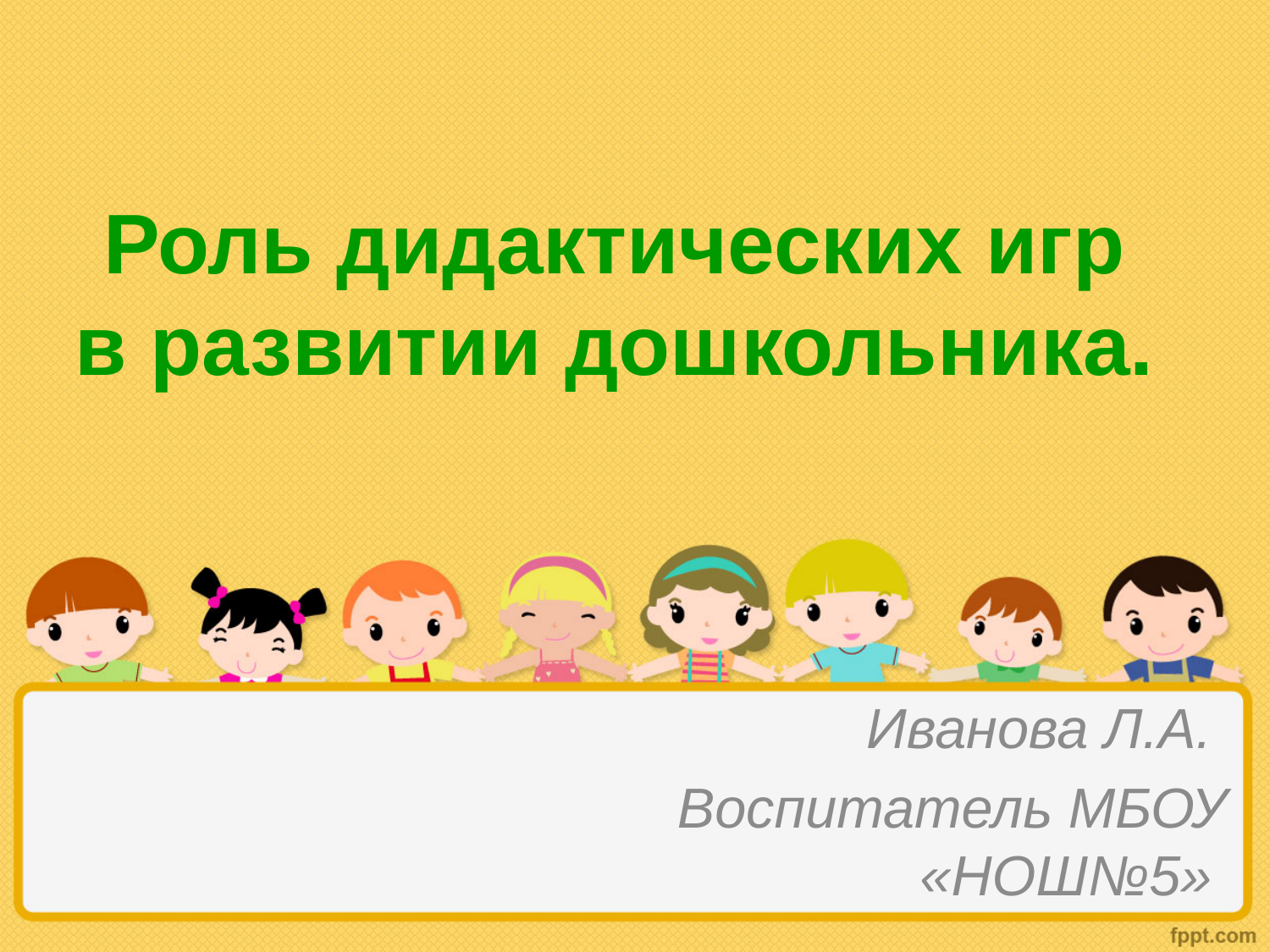

# Роль дидактических игр в развитии дошкольника.
Иванова Л.А.
Воспитатель МБОУ «НОШ№5»